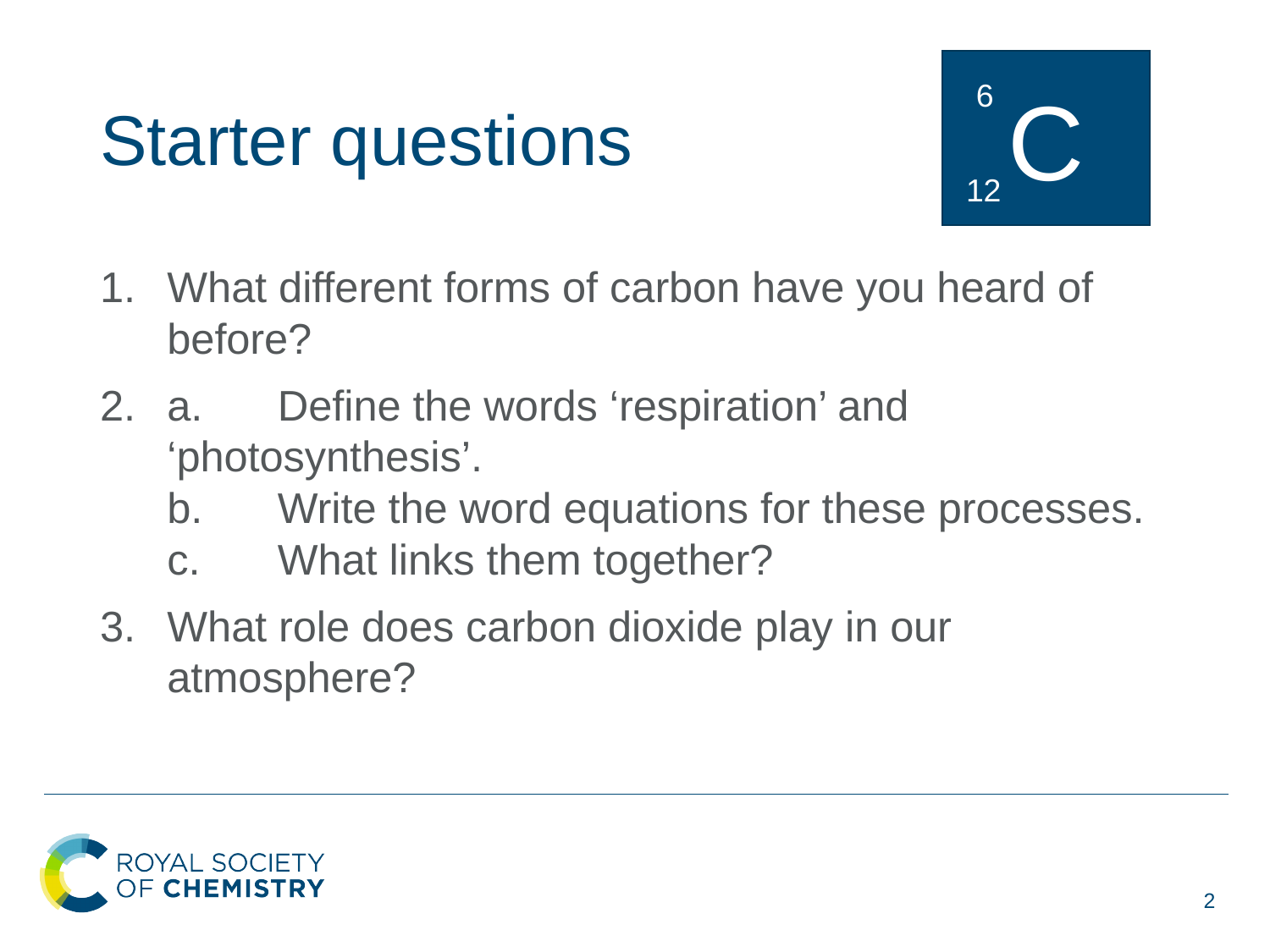

# Starter questions
C
6
12
What different forms of carbon have you heard of before?
a. 	Define the words ‘respiration’ and 	‘photosynthesis’.
b. 	Write the word equations for these processes.
c. 	What links them together?
What role does carbon dioxide play in our atmosphere?
2